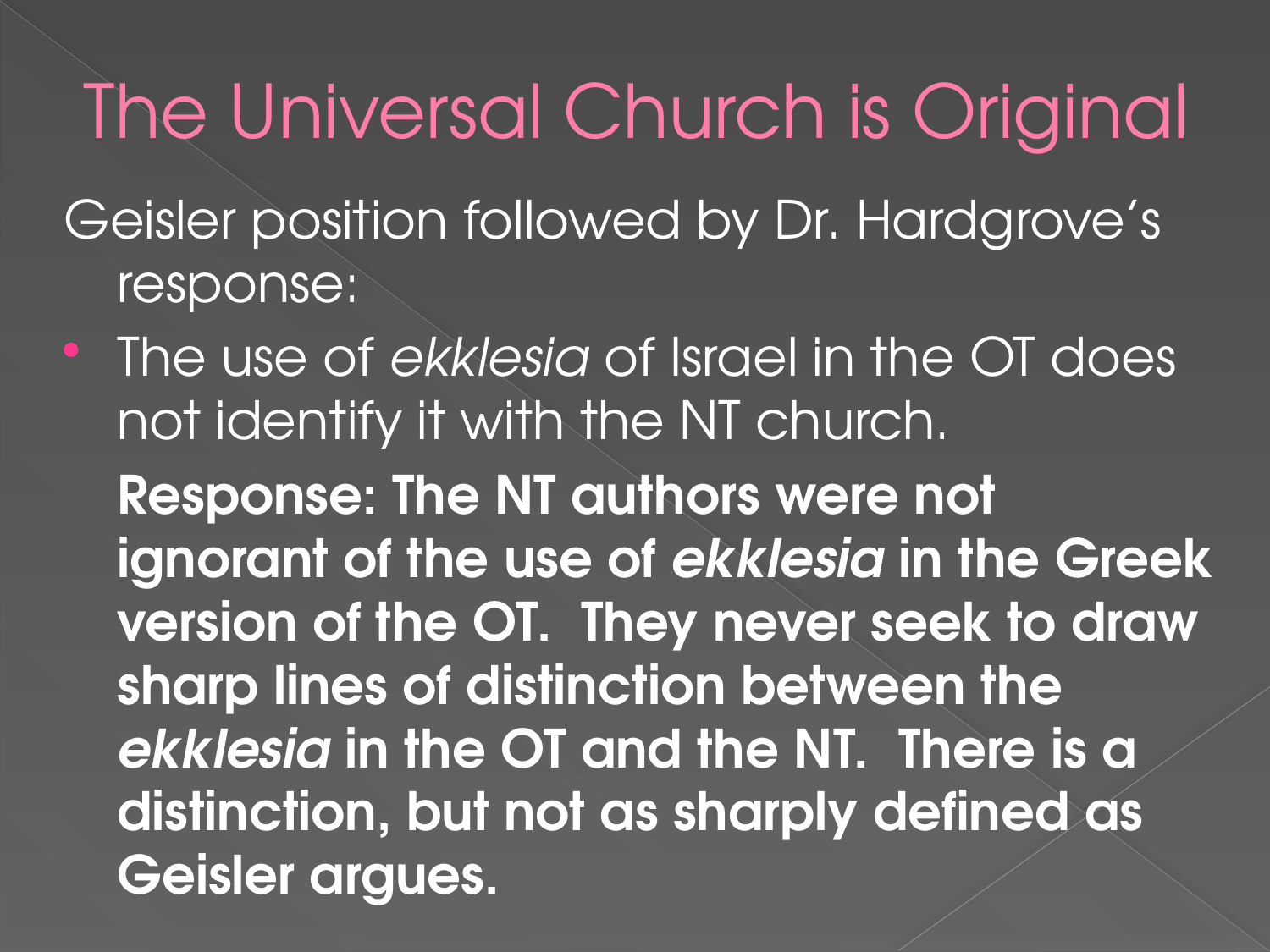

# The Universal Church is Original
Geisler position followed by Dr. Hardgrove’s response:
The use of ekklesia of Israel in the OT does not identify it with the NT church.
	Response: The NT authors were not ignorant of the use of ekklesia in the Greek version of the OT.  They never seek to draw sharp lines of distinction between the ekklesia in the OT and the NT.  There is a distinction, but not as sharply defined as Geisler argues.